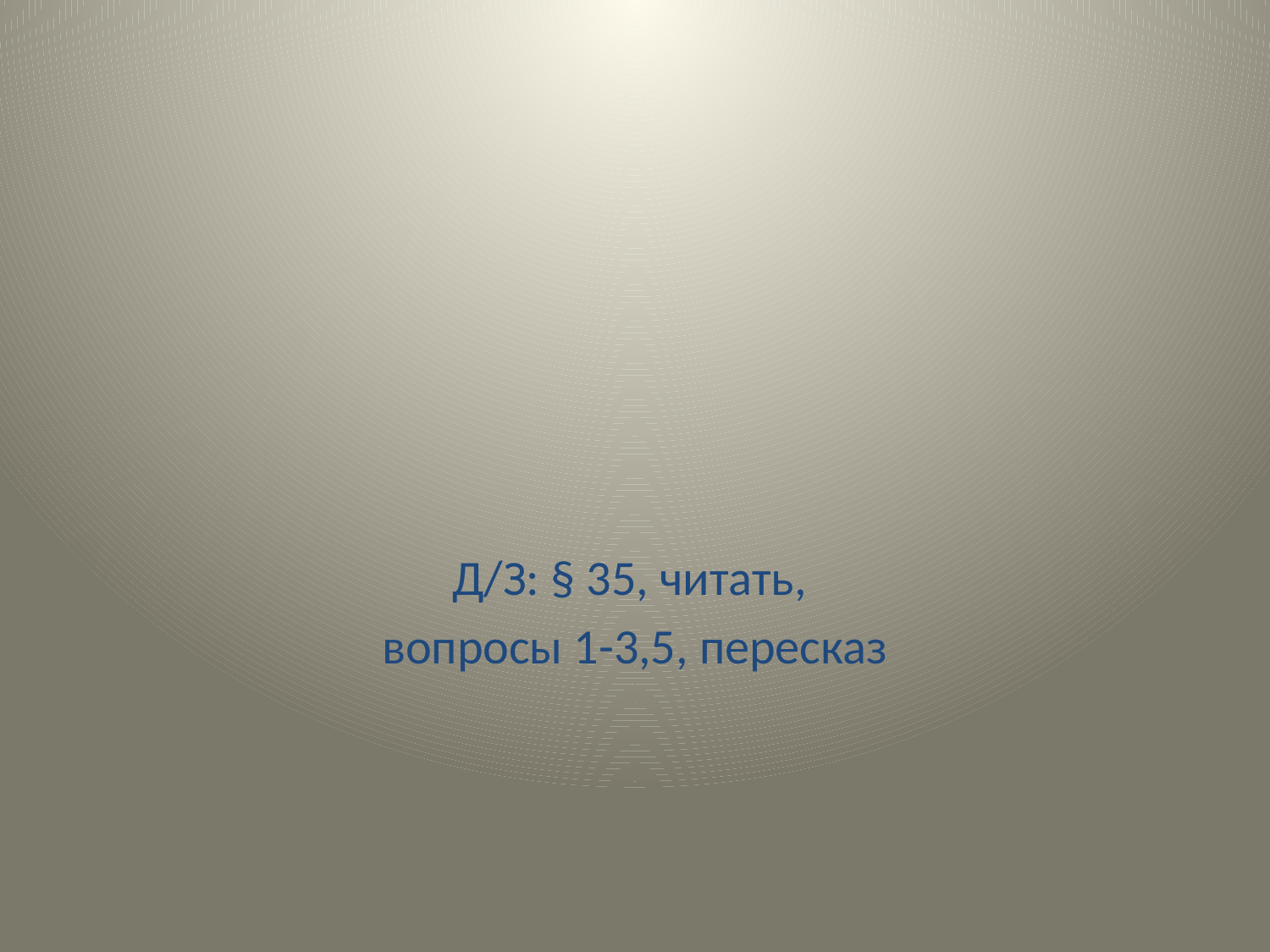

#
Д/З: § 35, читать,
вопросы 1-3,5, пересказ